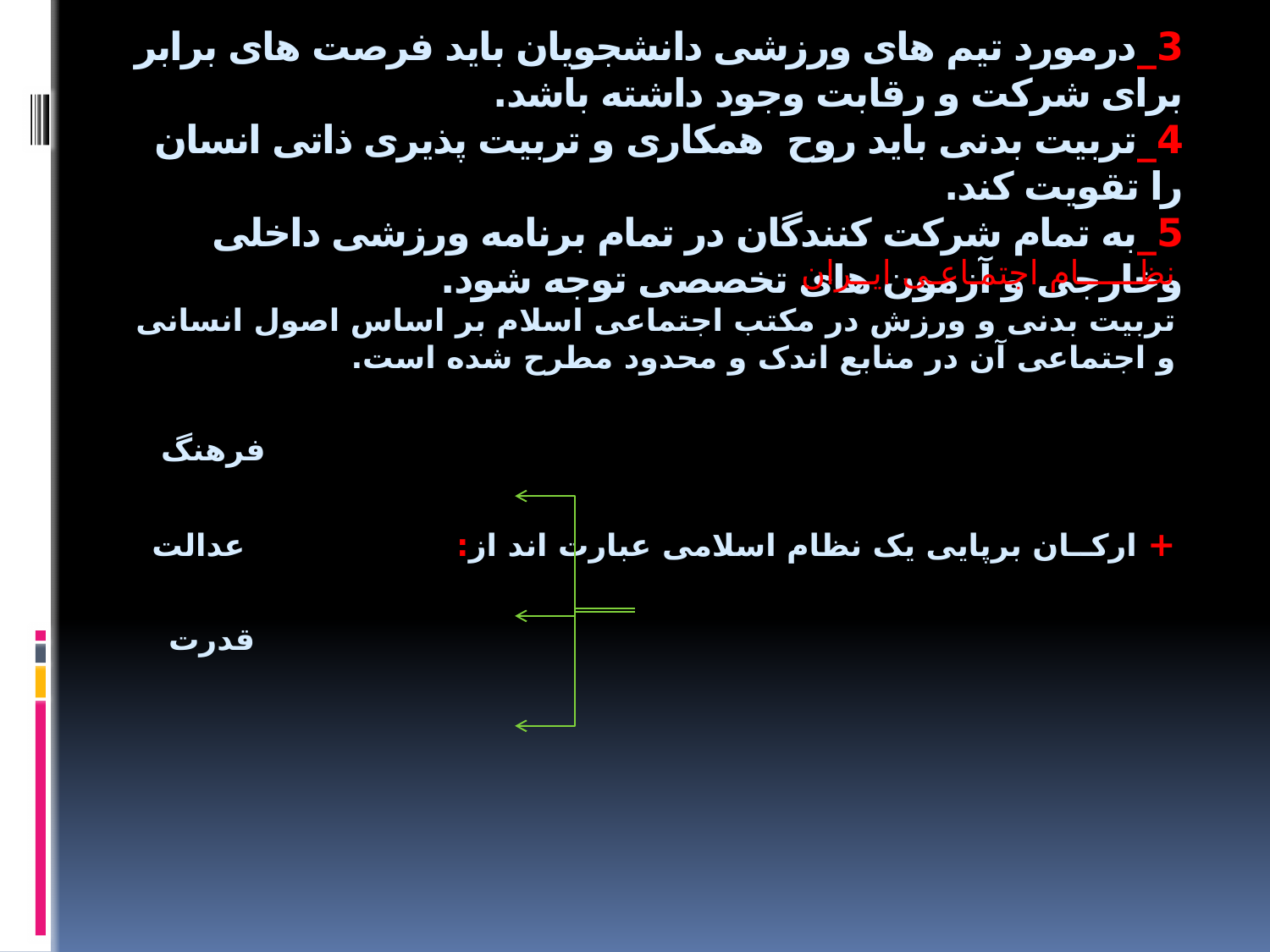

# 3_درمورد تیم های ورزشی دانشجویان باید فرصت های برابر برای شرکت و رقابت وجود داشته باشد. 4_تربیت بدنی باید روح  همکاری و تربیت پذیری ذاتی انسان را تقویت کند. 5_به تمام شرکت کنندگان در تمام برنامه ورزشی داخلی وخارجی و آزمون های تخصصی توجه شود.
نظــــــام اجتمـاعـی ایــران
تربیت بدنی و ورزش در مکتب اجتماعی اسلام بر اساس اصول انسانی و اجتماعی آن در منابع اندک و محدود مطرح شده است.

                                                                                      فرهنگ

+ ارکــان برپایی یک نظام اسلامی عبارت اند از:                    عدالت

                                                                                       قدرت